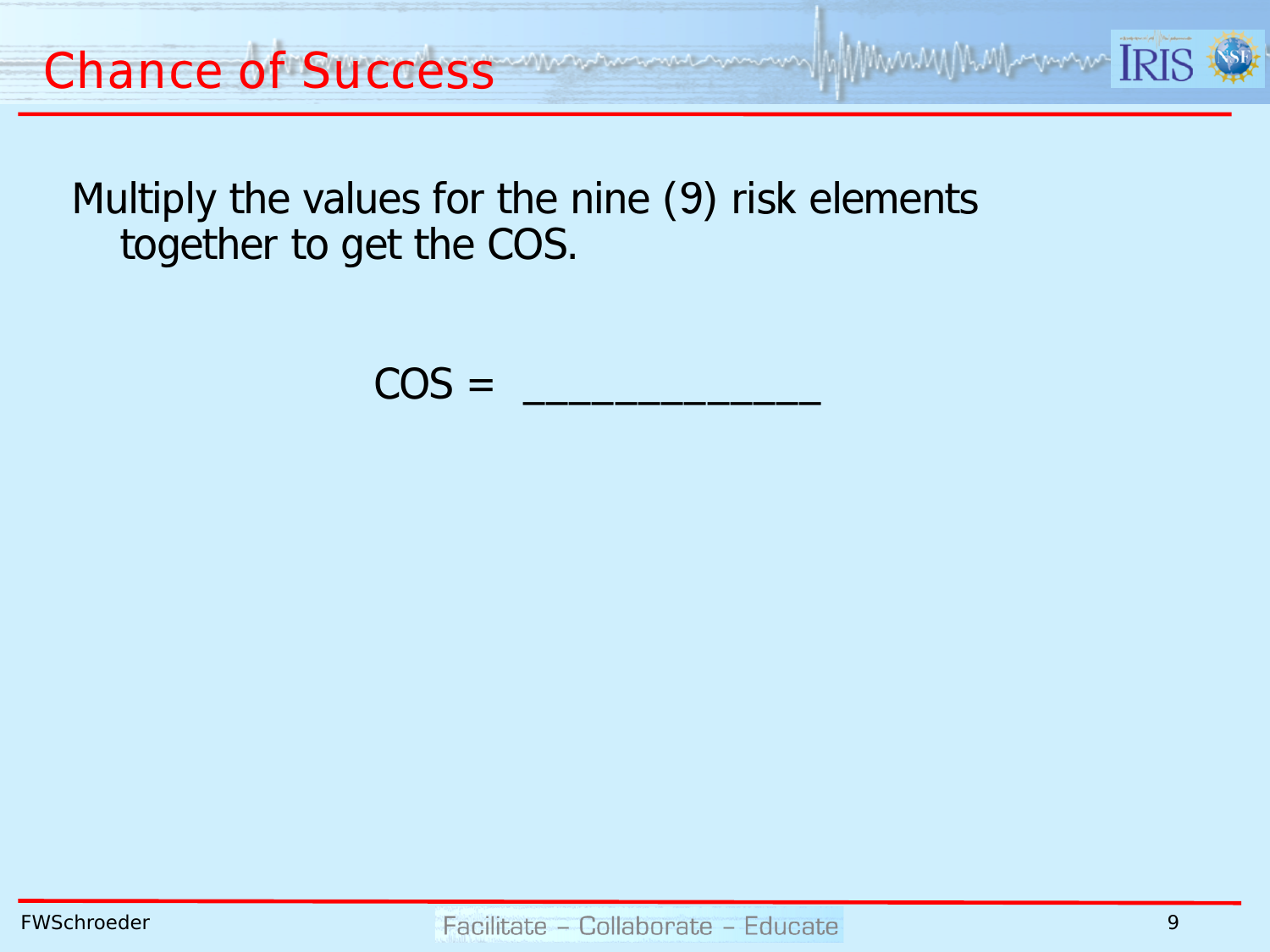

# Chance of Success
Multiply the values for the nine (9) risk elements together to get the COS.

			COS =  _____________